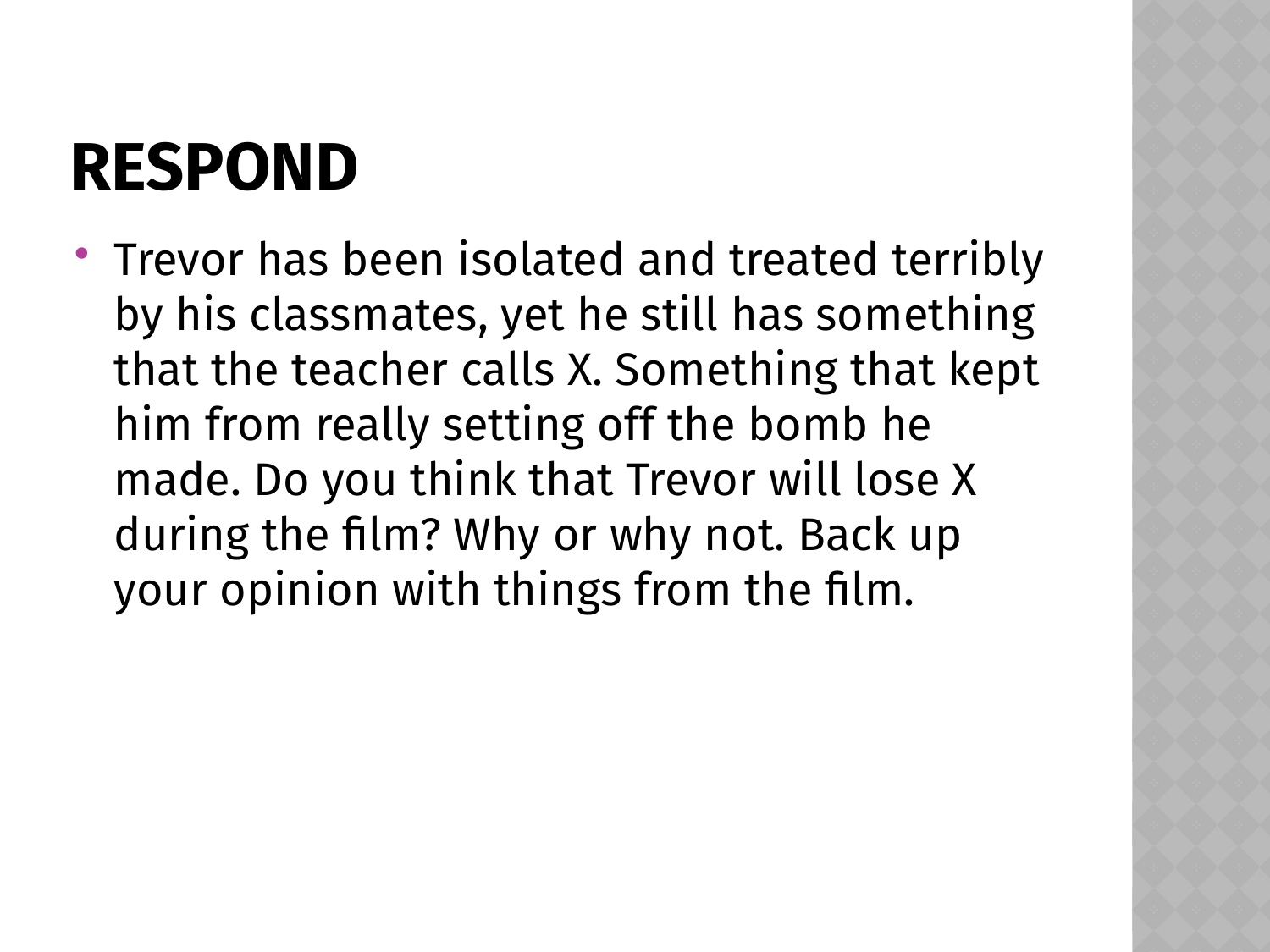

# Respond
Trevor has been isolated and treated terribly by his classmates, yet he still has something that the teacher calls X. Something that kept him from really setting off the bomb he made. Do you think that Trevor will lose X during the film? Why or why not. Back up your opinion with things from the film.